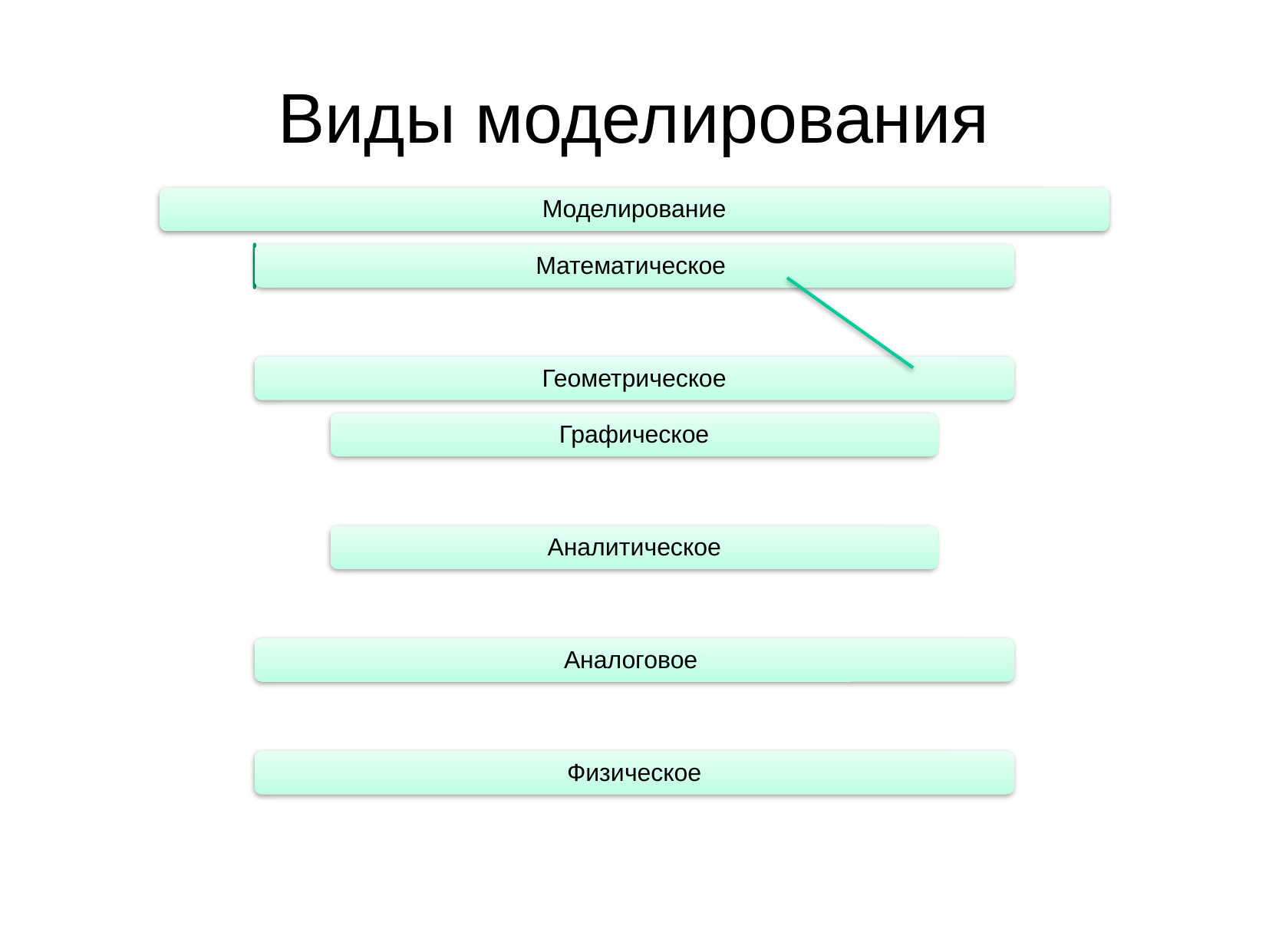

# Виды моделирования
Моделирование
Математическое
Геометрическое
Аналоговое
Графическое
Физическое
Аналитическое